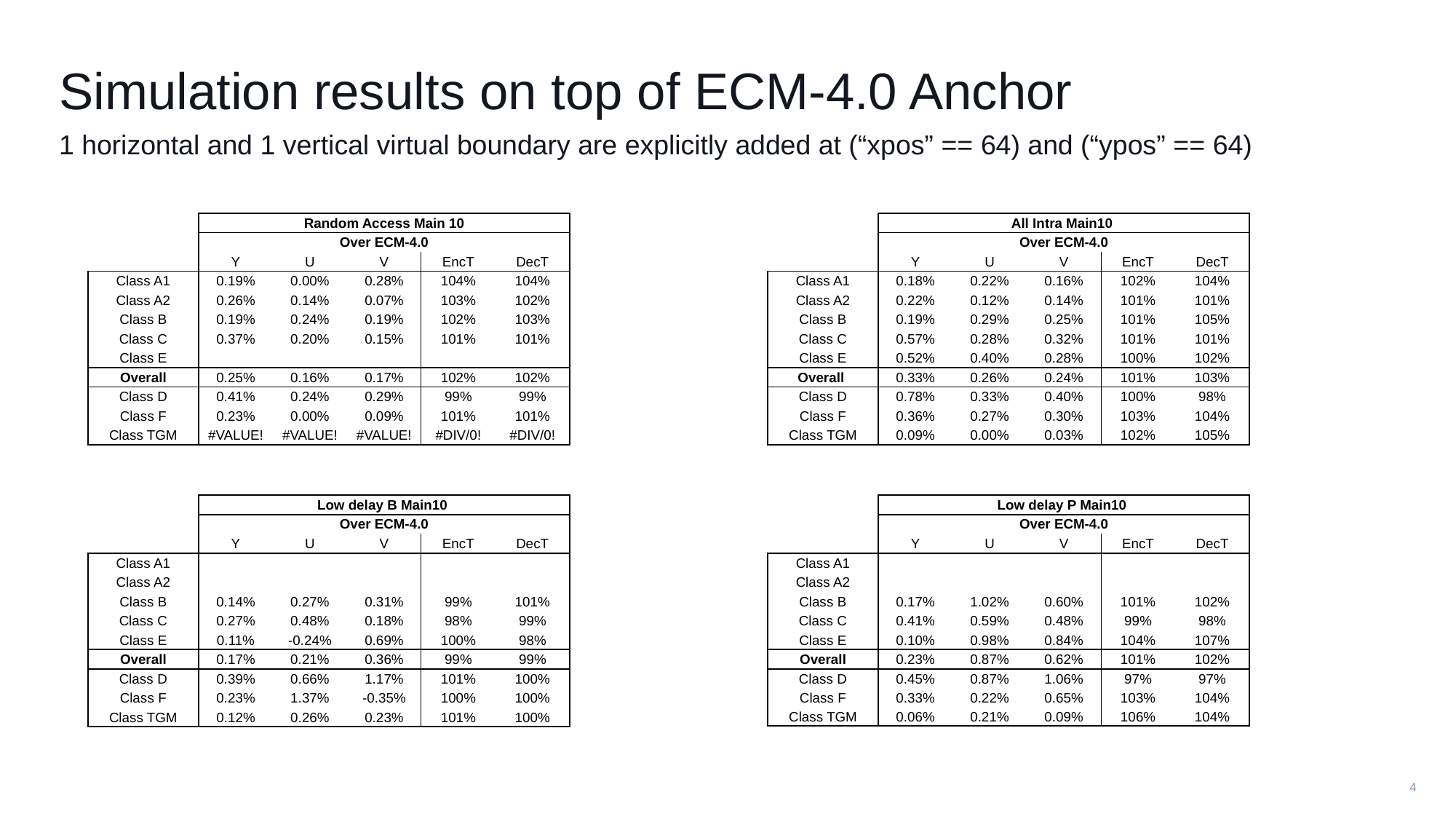

# Simulation results on top of ECM-4.0 Anchor
1 horizontal and 1 vertical virtual boundary are explicitly added at (“xpos” == 64) and (“ypos” == 64)
|  | Random Access Main 10 |  |  |  |  |
| --- | --- | --- | --- | --- | --- |
|  | Over ECM-4.0 |  |  |  |  |
|  | Y | U | V | EncT | DecT |
| Class A1 | 0.19% | 0.00% | 0.28% | 104% | 104% |
| Class A2 | 0.26% | 0.14% | 0.07% | 103% | 102% |
| Class B | 0.19% | 0.24% | 0.19% | 102% | 103% |
| Class C | 0.37% | 0.20% | 0.15% | 101% | 101% |
| Class E |  |  |  |  |  |
| Overall | 0.25% | 0.16% | 0.17% | 102% | 102% |
| Class D | 0.41% | 0.24% | 0.29% | 99% | 99% |
| Class F | 0.23% | 0.00% | 0.09% | 101% | 101% |
| Class TGM | #VALUE! | #VALUE! | #VALUE! | #DIV/0! | #DIV/0! |
|  | All Intra Main10 |  |  |  |  |
| --- | --- | --- | --- | --- | --- |
|  | Over ECM-4.0 |  |  |  |  |
|  | Y | U | V | EncT | DecT |
| Class A1 | 0.18% | 0.22% | 0.16% | 102% | 104% |
| Class A2 | 0.22% | 0.12% | 0.14% | 101% | 101% |
| Class B | 0.19% | 0.29% | 0.25% | 101% | 105% |
| Class C | 0.57% | 0.28% | 0.32% | 101% | 101% |
| Class E | 0.52% | 0.40% | 0.28% | 100% | 102% |
| Overall | 0.33% | 0.26% | 0.24% | 101% | 103% |
| Class D | 0.78% | 0.33% | 0.40% | 100% | 98% |
| Class F | 0.36% | 0.27% | 0.30% | 103% | 104% |
| Class TGM | 0.09% | 0.00% | 0.03% | 102% | 105% |
|  | Low delay B Main10 |  |  |  |  |
| --- | --- | --- | --- | --- | --- |
|  | Over ECM-4.0 |  |  |  |  |
|  | Y | U | V | EncT | DecT |
| Class A1 |  |  |  |  |  |
| Class A2 |  |  |  |  |  |
| Class B | 0.14% | 0.27% | 0.31% | 99% | 101% |
| Class C | 0.27% | 0.48% | 0.18% | 98% | 99% |
| Class E | 0.11% | -0.24% | 0.69% | 100% | 98% |
| Overall | 0.17% | 0.21% | 0.36% | 99% | 99% |
| Class D | 0.39% | 0.66% | 1.17% | 101% | 100% |
| Class F | 0.23% | 1.37% | -0.35% | 100% | 100% |
| Class TGM | 0.12% | 0.26% | 0.23% | 101% | 100% |
|  | Low delay P Main10 |  |  |  |  |
| --- | --- | --- | --- | --- | --- |
|  | Over ECM-4.0 |  |  |  |  |
|  | Y | U | V | EncT | DecT |
| Class A1 |  |  |  |  |  |
| Class A2 |  |  |  |  |  |
| Class B | 0.17% | 1.02% | 0.60% | 101% | 102% |
| Class C | 0.41% | 0.59% | 0.48% | 99% | 98% |
| Class E | 0.10% | 0.98% | 0.84% | 104% | 107% |
| Overall | 0.23% | 0.87% | 0.62% | 101% | 102% |
| Class D | 0.45% | 0.87% | 1.06% | 97% | 97% |
| Class F | 0.33% | 0.22% | 0.65% | 103% | 104% |
| Class TGM | 0.06% | 0.21% | 0.09% | 106% | 104% |